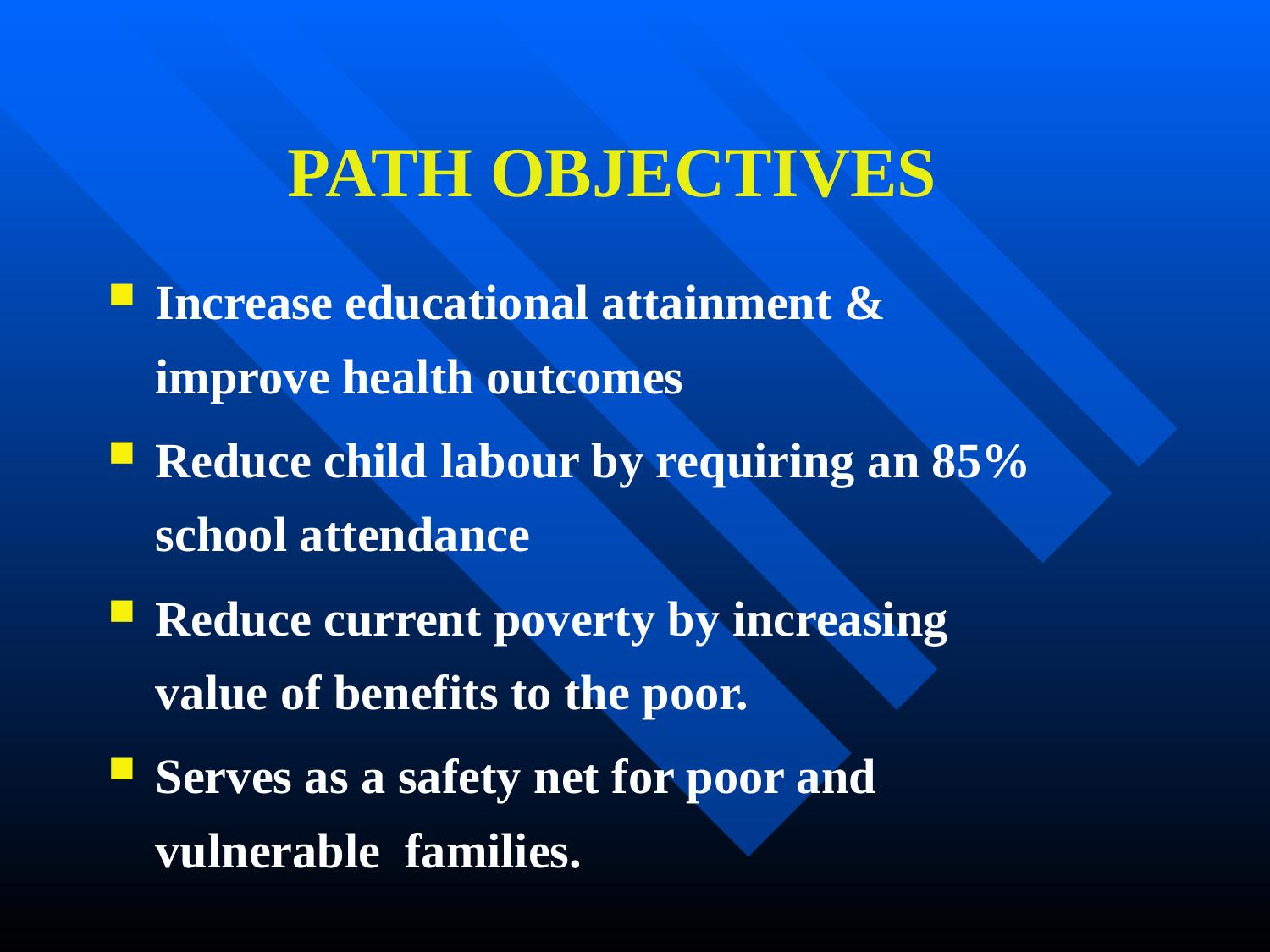

# PATH OBJECTIVES
Increase educational attainment & improve health outcomes
Reduce child labour by requiring an 85% school attendance
Reduce current poverty by increasing value of benefits to the poor.
Serves as a safety net for poor and vulnerable  families.